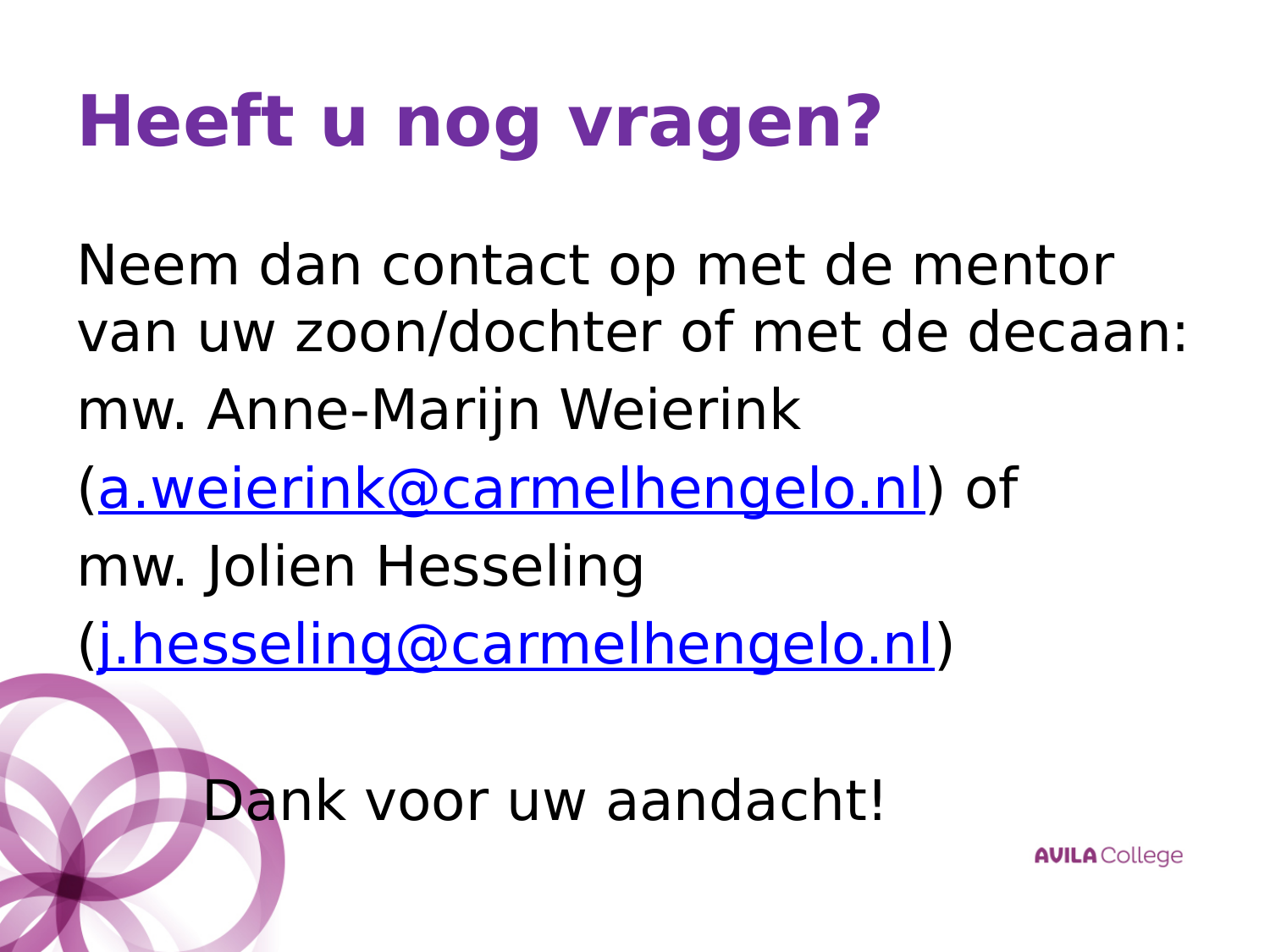

# Heeft u nog vragen?
Neem dan contact op met de mentor van uw zoon/dochter of met de decaan:
mw. Anne-Marijn Weierink
(a.weierink@carmelhengelo.nl) of
mw. Jolien Hesseling
(j.hesseling@carmelhengelo.nl)

				Dank voor uw aandacht!